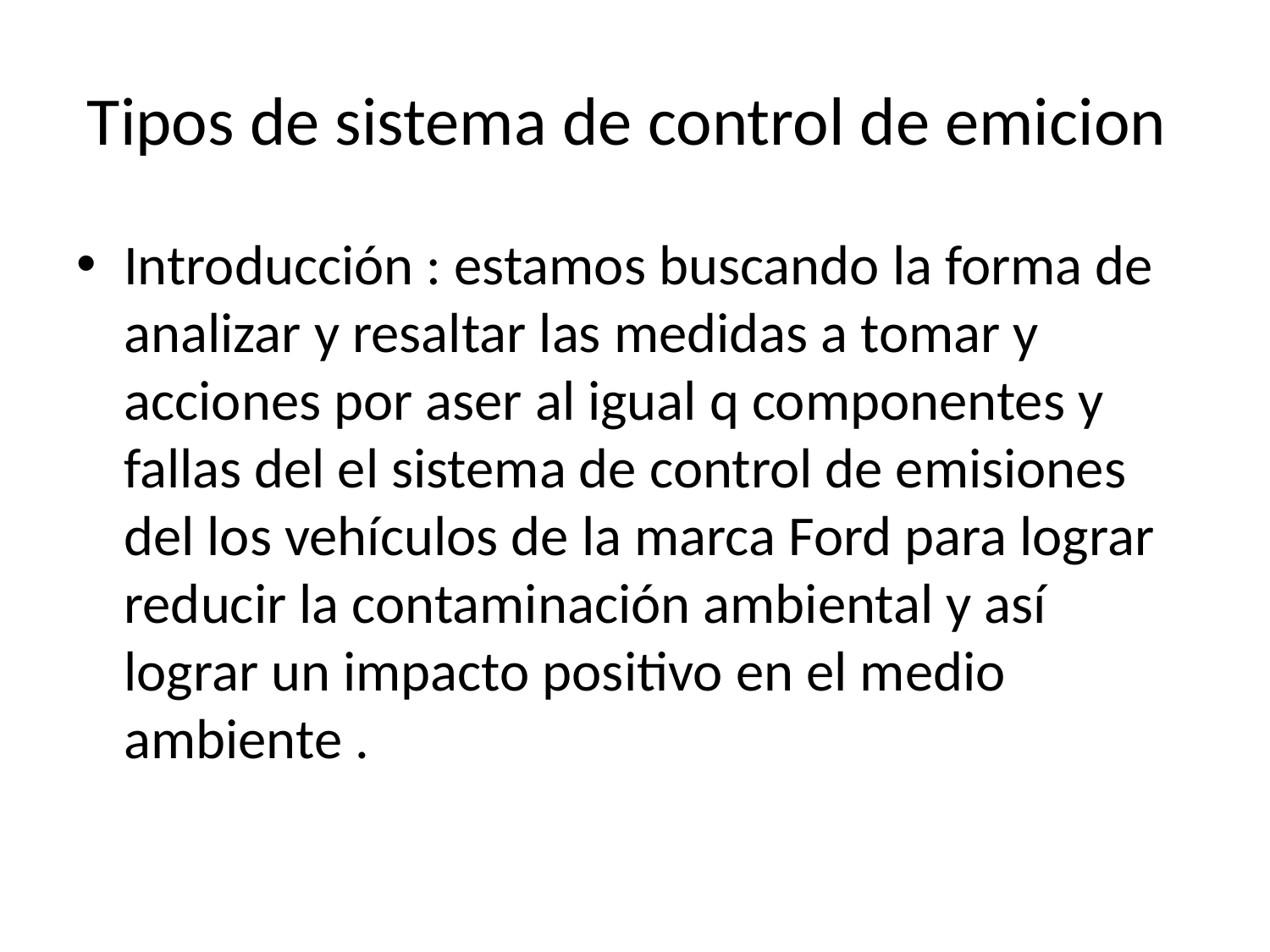

# Tipos de sistema de control de emicion
Introducción : estamos buscando la forma de analizar y resaltar las medidas a tomar y acciones por aser al igual q componentes y fallas del el sistema de control de emisiones del los vehículos de la marca Ford para lograr reducir la contaminación ambiental y así lograr un impacto positivo en el medio ambiente .